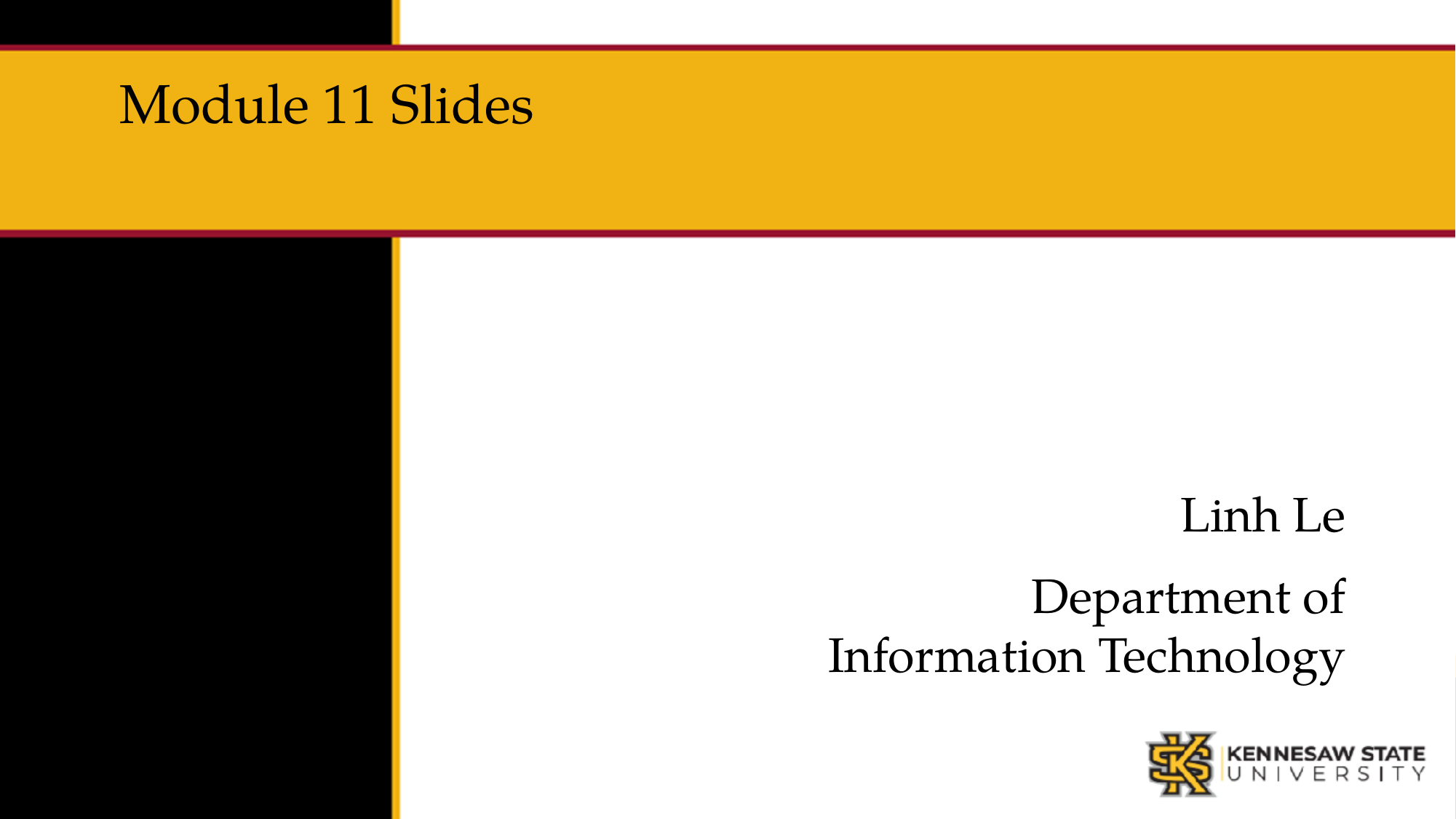

# Module 11 Slides
Linh Le
Department of Information Technology